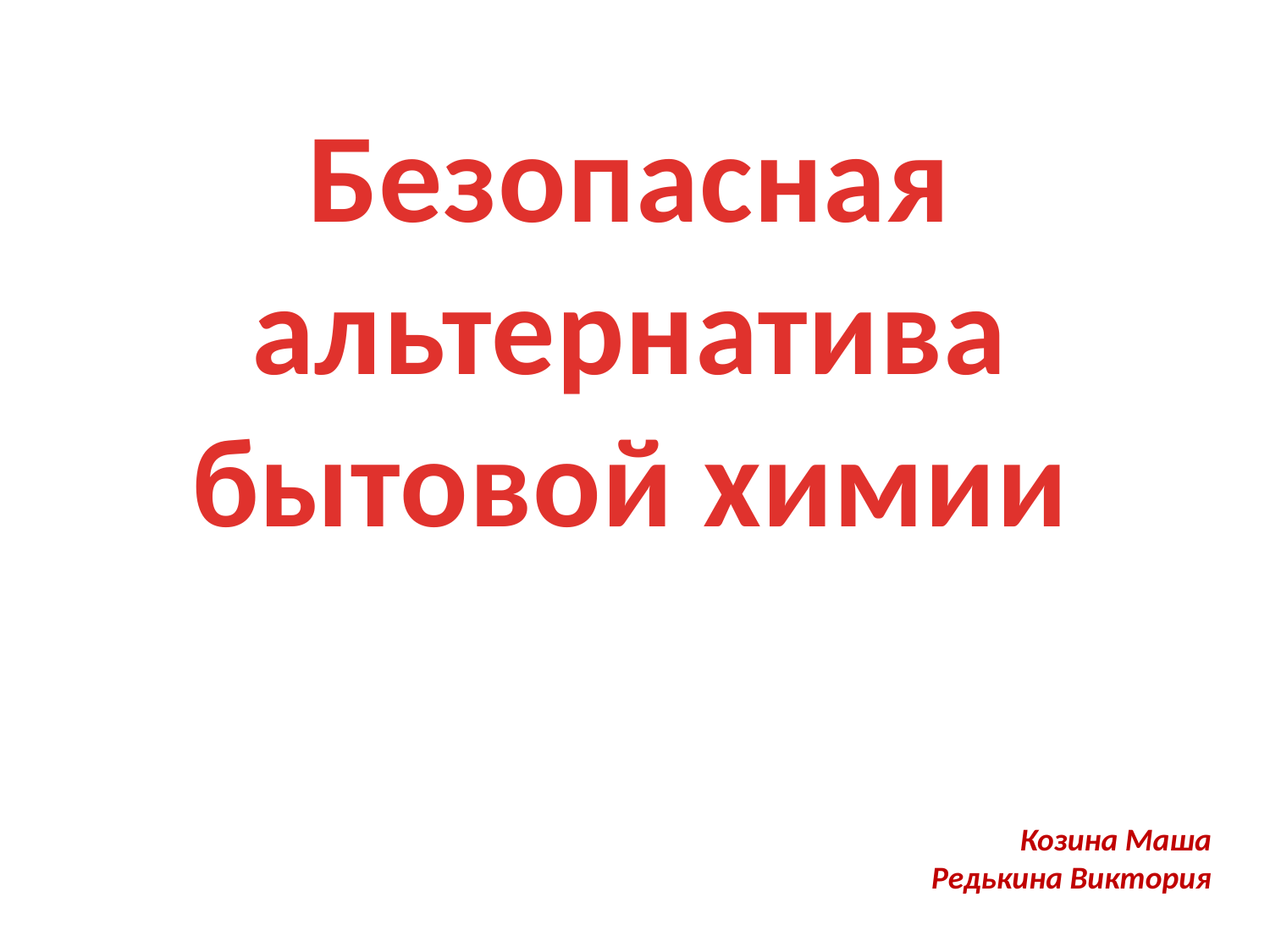

Безопасная альтернатива бытовой химии
Козина Маша
Редькина Виктория